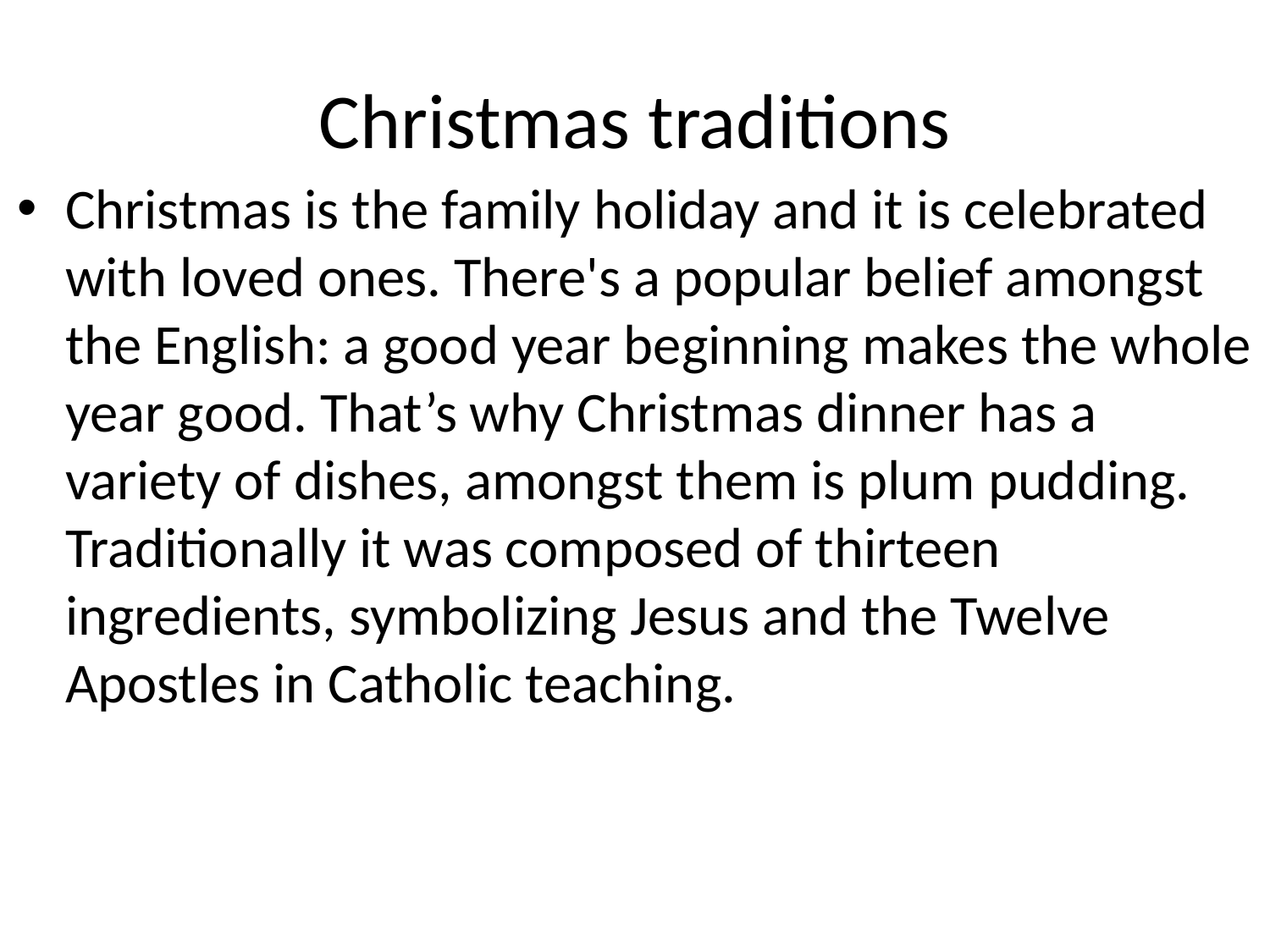

# Christmas traditions
Christmas is the family holiday and it is celebrated with loved ones. There's a popular belief amongst the English: a good year beginning makes the whole year good. That’s why Christmas dinner has a variety of dishes, amongst them is plum pudding. Traditionally it was composed of thirteen ingredients, symbolizing Jesus and the Twelve Apostles in Catholic teaching.